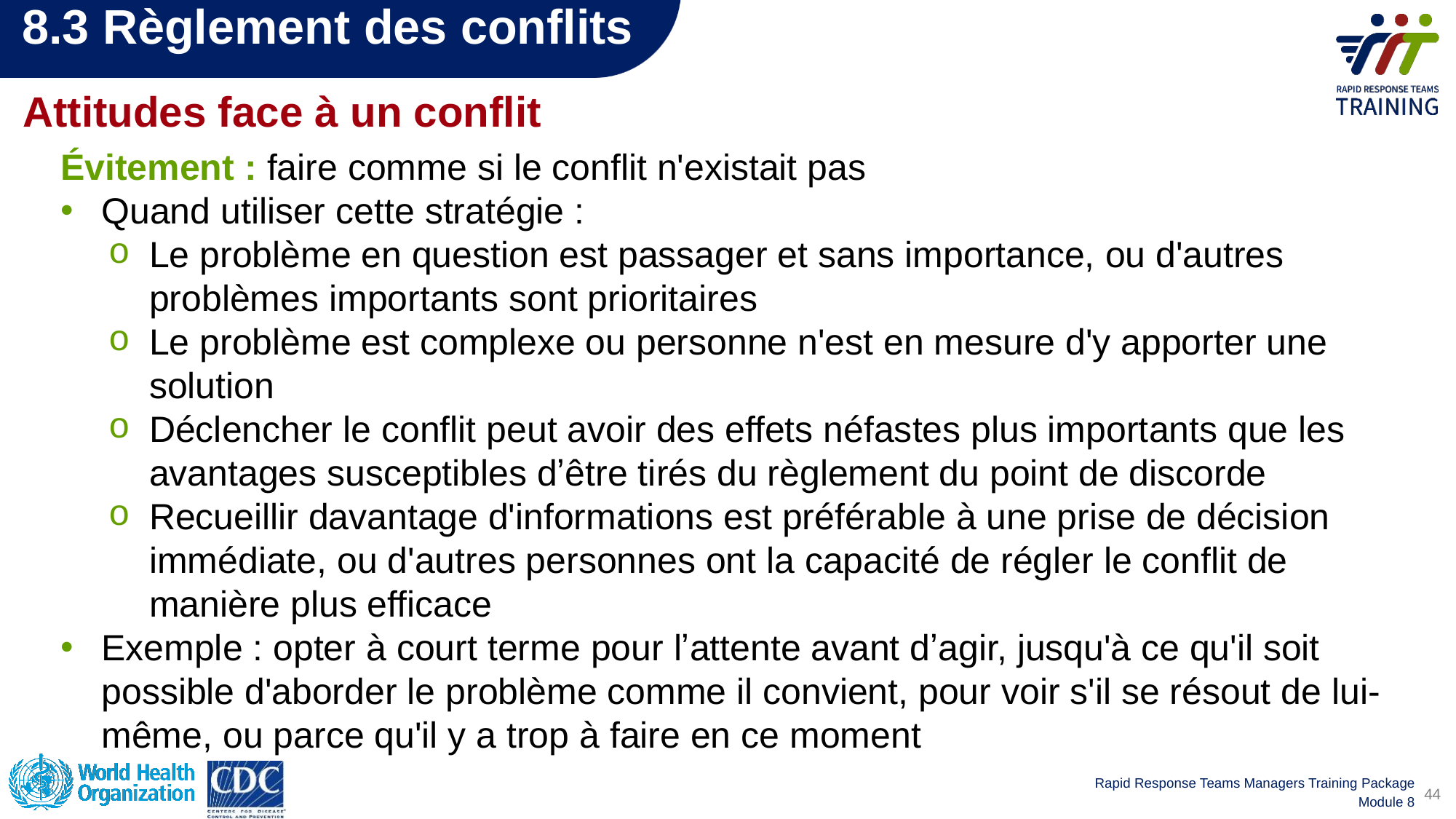

8.3 Règlement des conflits

Attitudes face à un conflit
Évitement : faire comme si le conflit n'existait pas
Quand utiliser cette stratégie :
Le problème en question est passager et sans importance, ou d'autres problèmes importants sont prioritaires
Le problème est complexe ou personne n'est en mesure d'y apporter une solution
Déclencher le conflit peut avoir des effets néfastes plus importants que les avantages susceptibles dʼêtre tirés du règlement du point de discorde
Recueillir davantage d'informations est préférable à une prise de décision immédiate, ou d'autres personnes ont la capacité de régler le conflit de manière plus efficace
Exemple : opter à court terme pour lʼattente avant dʼagir, jusqu'à ce qu'il soit possible d'aborder le problème comme il convient, pour voir s'il se résout de lui-même, ou parce qu'il y a trop à faire en ce moment

44